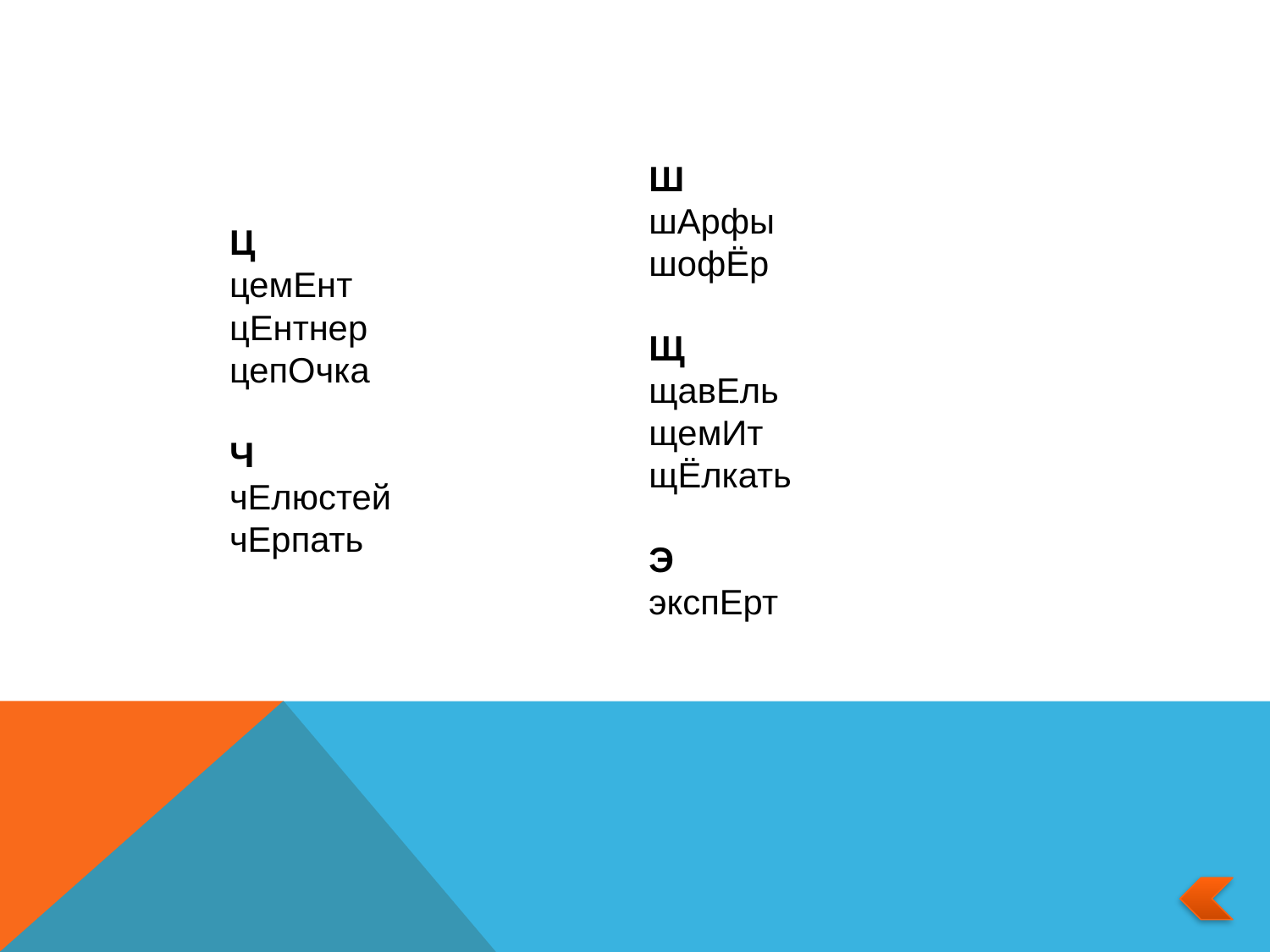

Ш
шАрфы
шофЁр
Щ
щавЕль
щемИт
щЁлкать
Э
экспЕрт
Ц
цемЕнт
цЕнтнер
цепОчка
Ч
чЕлюстей
чЕрпать